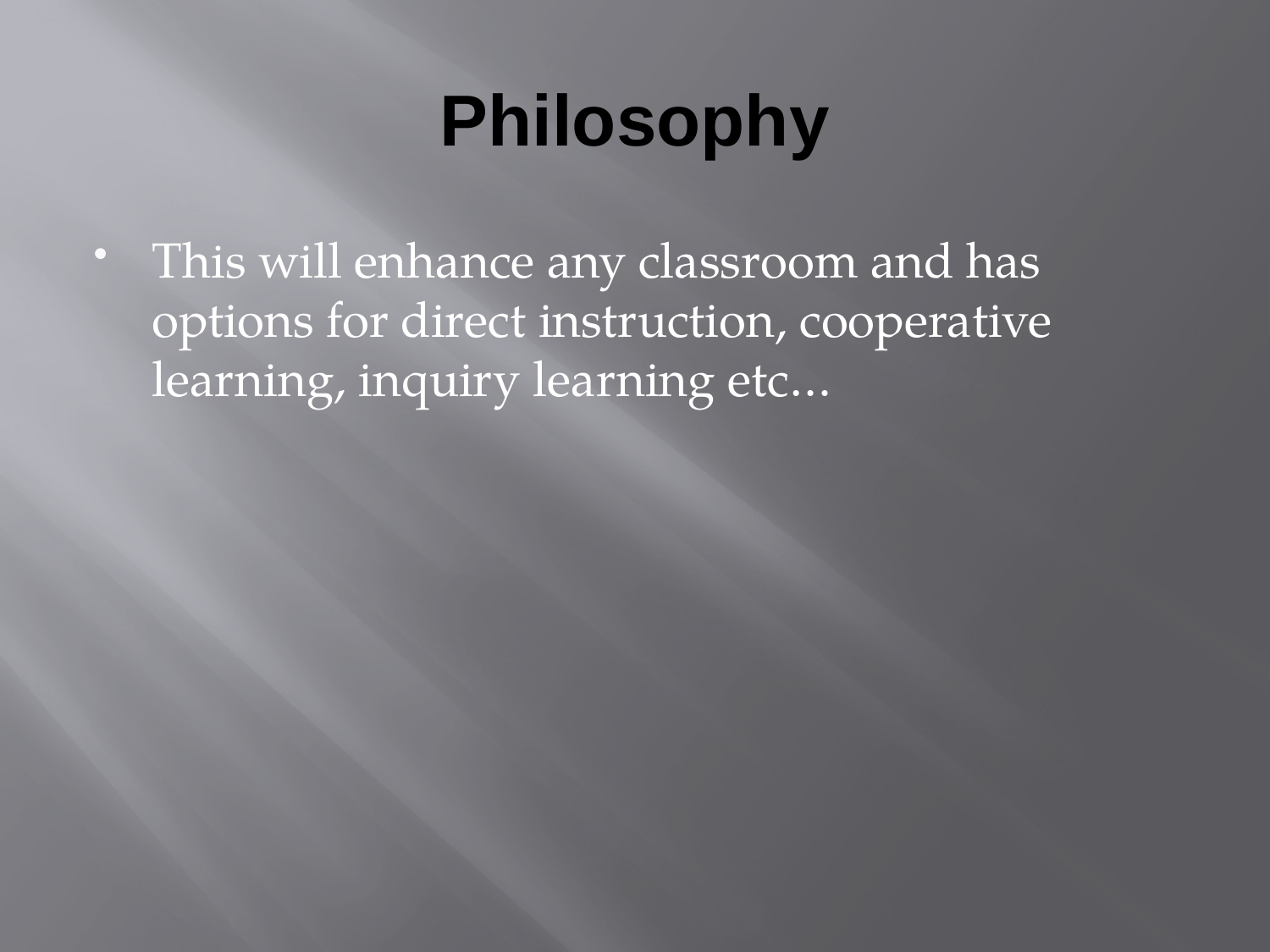

# Philosophy
This will enhance any classroom and has options for direct instruction, cooperative learning, inquiry learning etc…